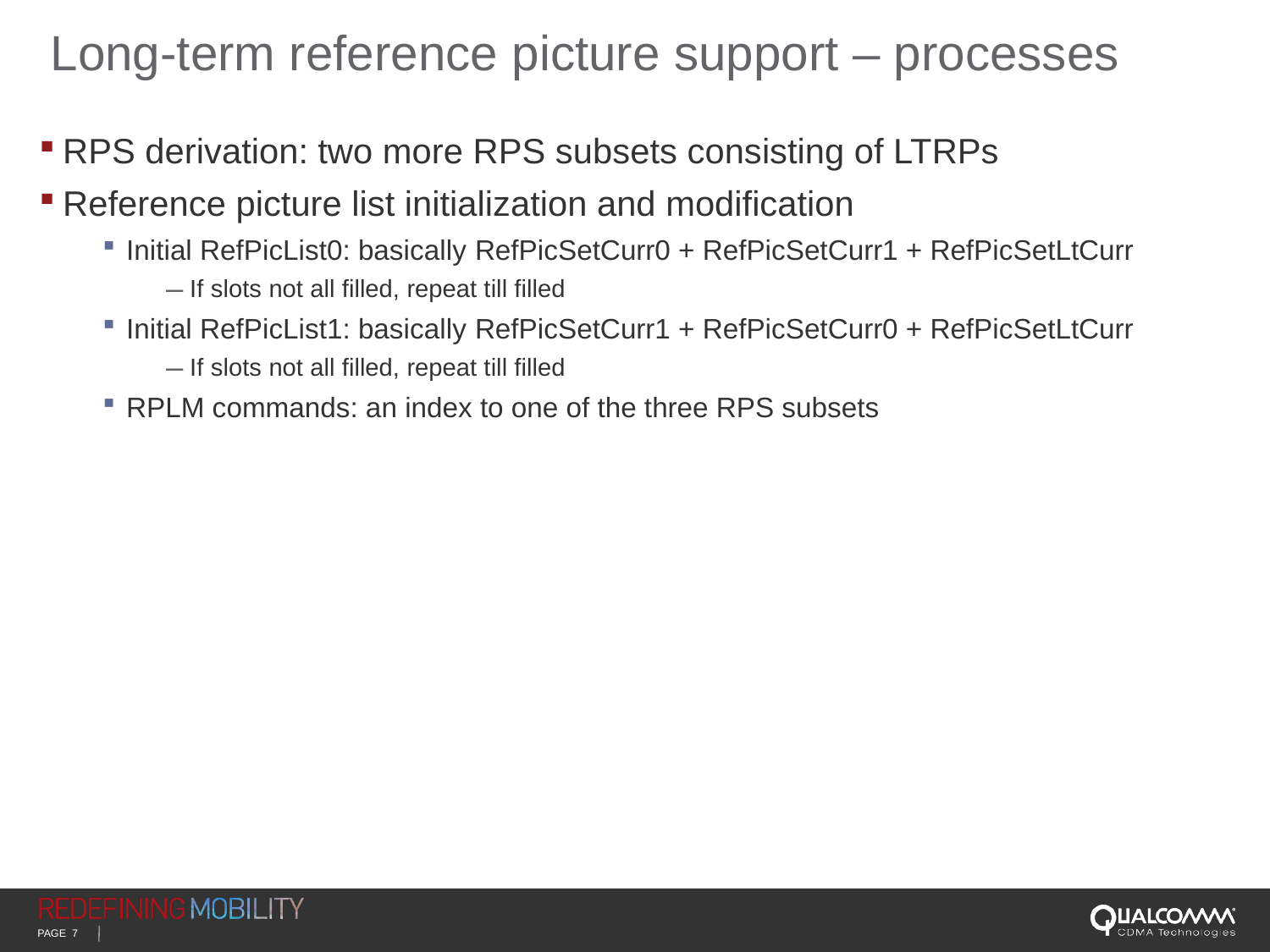

# Long-term reference picture support – processes
RPS derivation: two more RPS subsets consisting of LTRPs
Reference picture list initialization and modification
Initial RefPicList0: basically RefPicSetCurr0 + RefPicSetCurr1 + RefPicSetLtCurr
If slots not all filled, repeat till filled
Initial RefPicList1: basically RefPicSetCurr1 + RefPicSetCurr0 + RefPicSetLtCurr
If slots not all filled, repeat till filled
RPLM commands: an index to one of the three RPS subsets